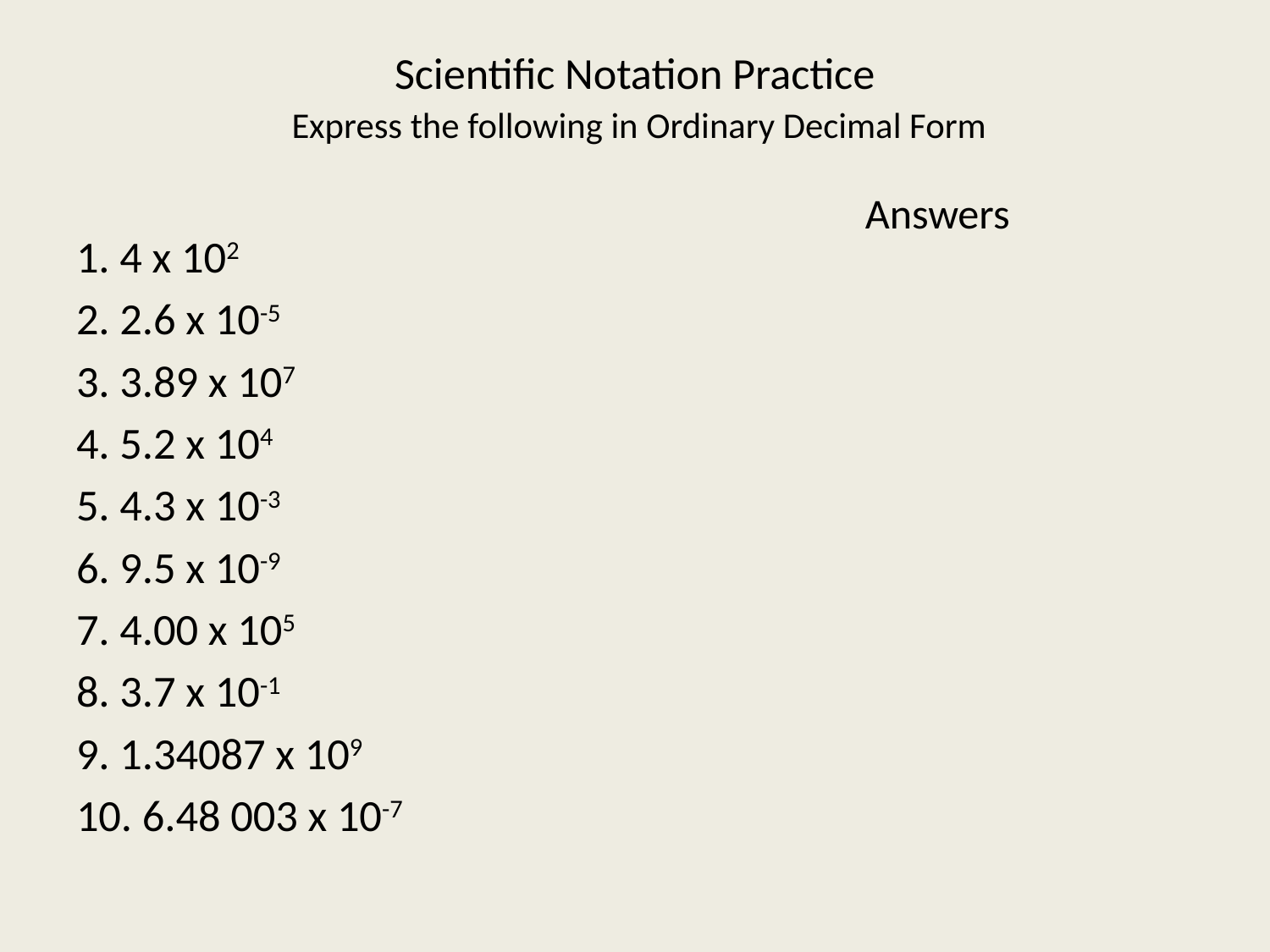

# Scientific Notation Practice Express the following in Ordinary Decimal Form
		Answers
400
 0.000026
 38,900,000
 52000
 0.0043
 0.0000000095
 400,000
 0.37
 1,340,870,000
 0.000000648003

1. 4 x 102
2. 2.6 x 10-5
3. 3.89 x 107
4. 5.2 x 104
5. 4.3 x 10-3
6. 9.5 x 10-9
7. 4.00 x 105
8. 3.7 x 10-1
9. 1.34087 x 109
10. 6.48 003 x 10-7